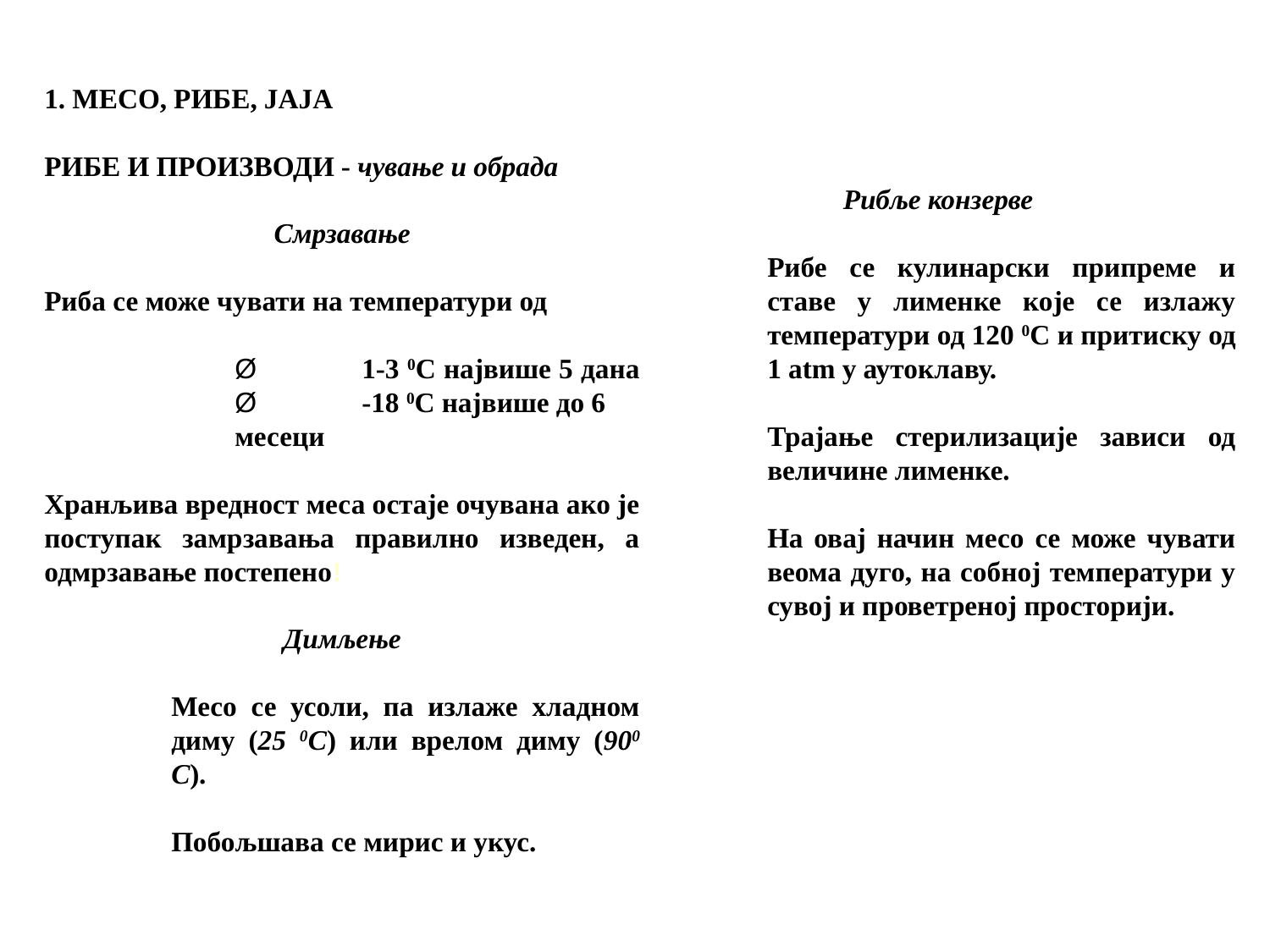

1. МЕСО, РИБЕ, ЈАЈА

РИБЕ И ПРОИЗВОДИ - чување и обрада

Смрзавање

Риба се може чувати на температури од

Ø	1-3 0C највише 5 дана
Ø	-18 0C највише до 6 месеци

Хранљива вредност меса остаје очувана ако је поступак замрзавања правилно изведен, а одмрзавање постепено!

Димљење

Месо се усоли, па излаже хладном диму (25 0C) или врелом диму (900 C).

Побољшава се мирис и укус.

Рибље конзерве

Рибе се кулинарски припреме и ставе у лименке које се излажу температури од 120 0C и притиску од 1 atm у аутоклаву.

Трајање стерилизације зависи од величине лименке.

На овај начин месо се може чувати веома дуго, на собној температури у сувој и проветреној просторији.